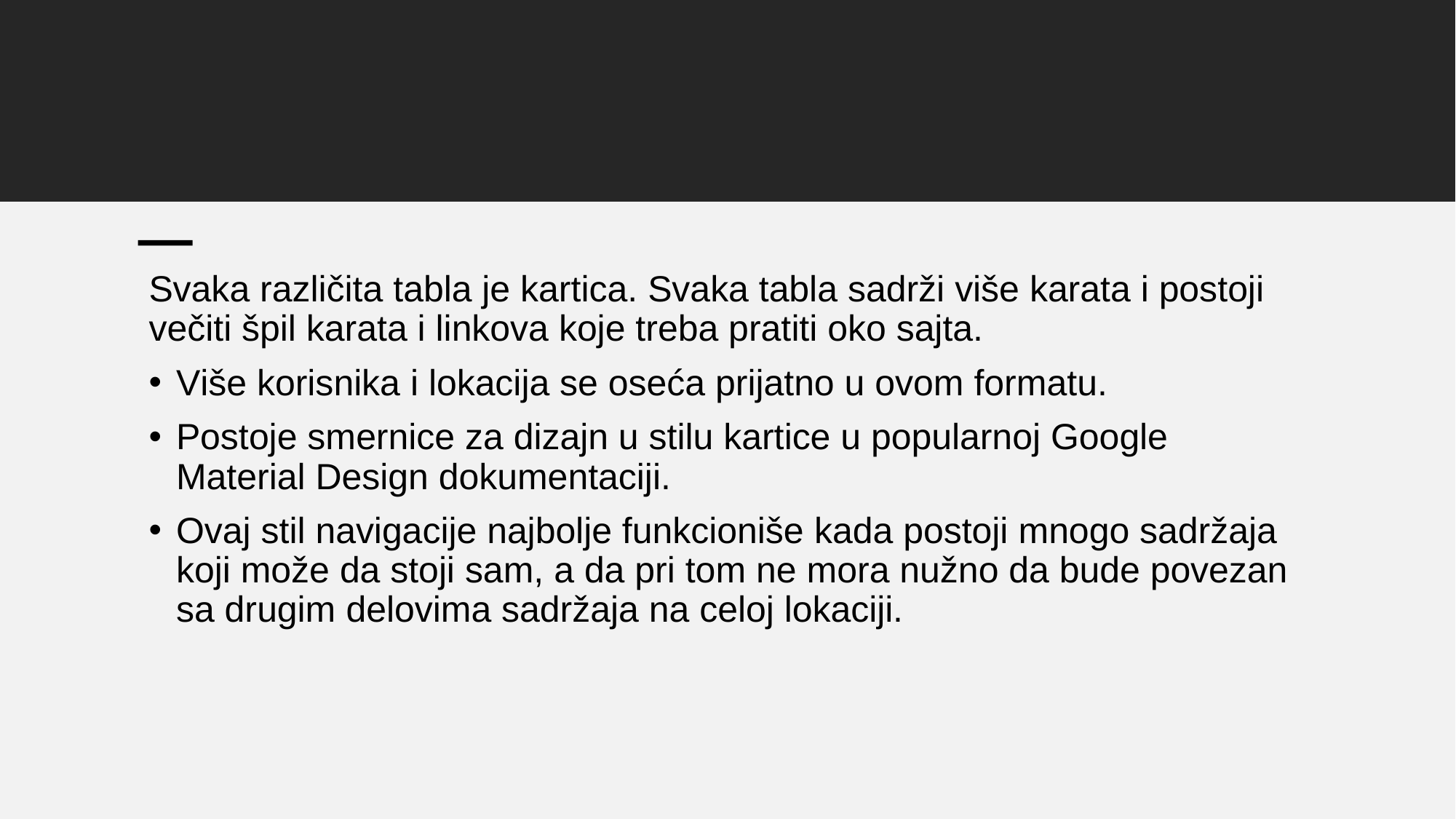

Svaka različita tabla je kartica. Svaka tabla sadrži više karata i postoji večiti špil karata i linkova koje treba pratiti oko sajta.
Više korisnika i lokacija se oseća prijatno u ovom formatu.
Postoje smernice za dizajn u stilu kartice u popularnoj Google Material Design dokumentaciji.
Ovaj stil navigacije najbolje funkcioniše kada postoji mnogo sadržaja koji može da stoji sam, a da pri tom ne mora nužno da bude povezan sa drugim delovima sadržaja na celoj lokaciji.